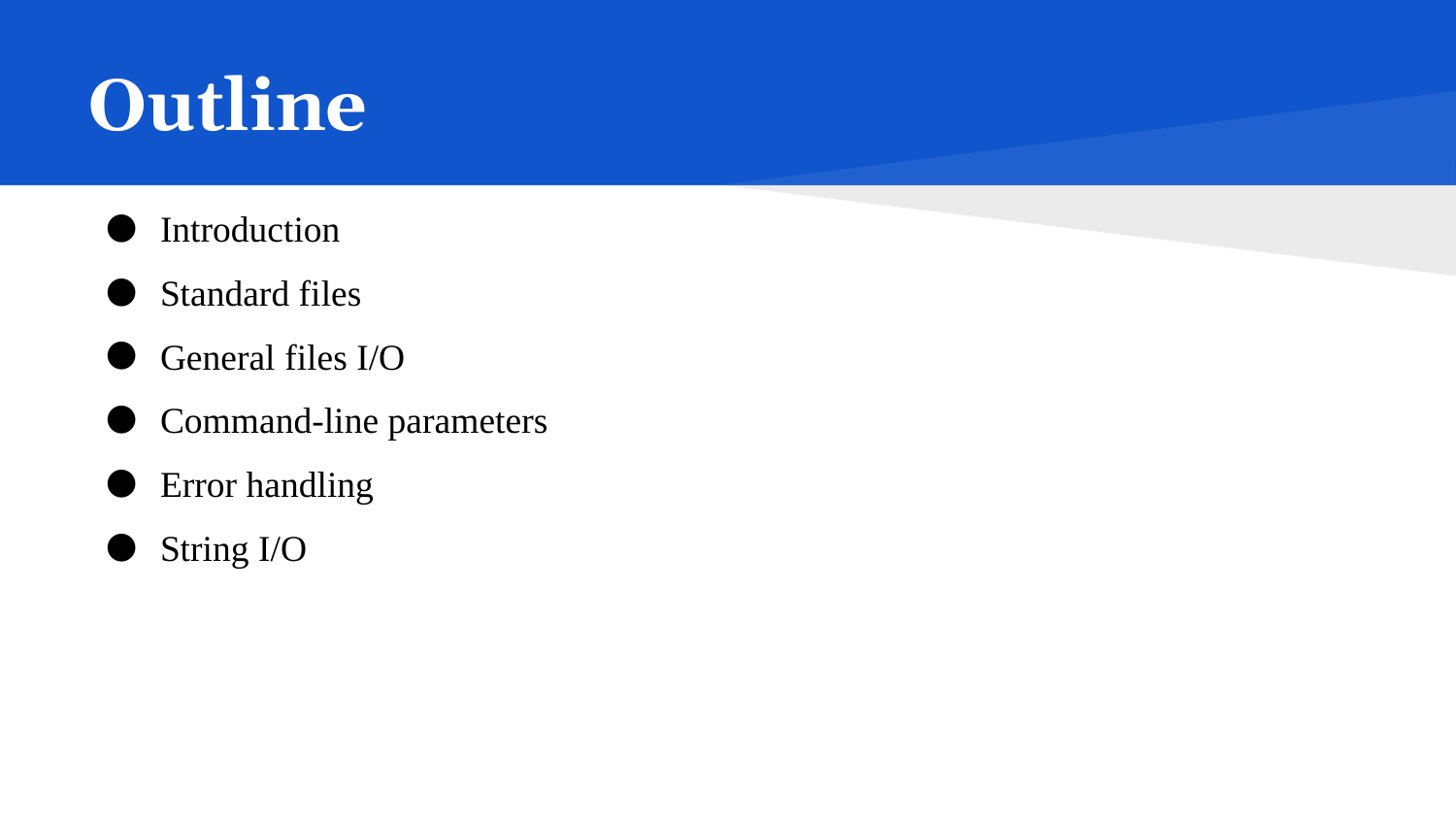

# Outline
Introduction
Standard files
General files I/O
Command-line parameters
Error handling
String I/O